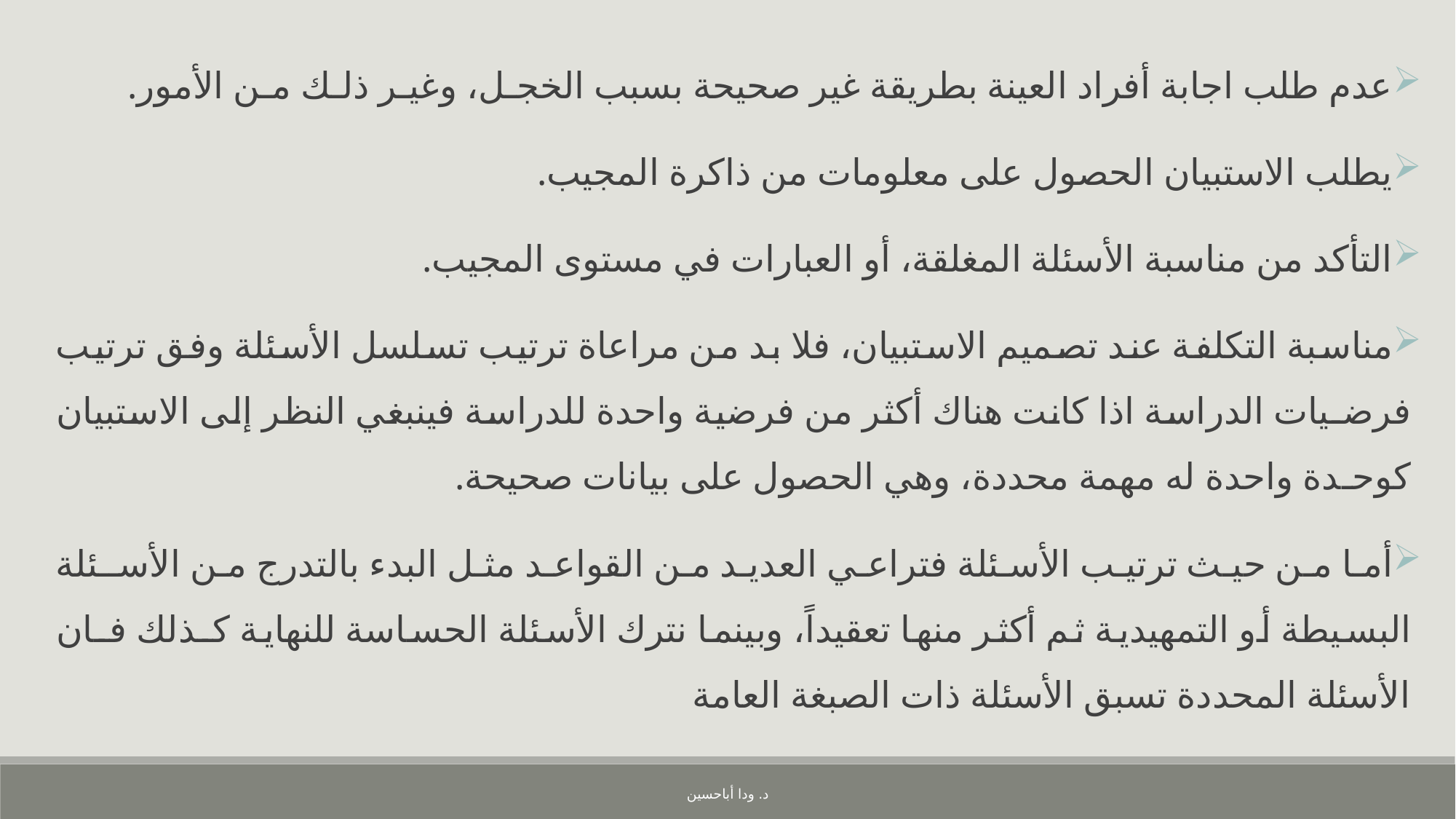

عدم طلب اجابة أفراد العينة بطريقة غير صحيحة بسبب الخجـل، وغيـر ذلـك مـن الأمور.
يطلب الاستبيان الحصول على معلومات من ذاكرة المجيب.
التأكد من مناسبة الأسئلة المغلقة، أو العبارات في مستوى المجيب.
مناسبة التكلفة عند تصميم الاستبيان، فلا بد من مراعاة ترتيب تسلسل الأسئلة وفق ترتيب فرضـيات الدراسة اذا كانت هناك أكثر من فرضية واحدة للدراسة فينبغي النظر إلى الاستبيان كوحـدة واحدة له مهمة محددة، وهي الحصول على بيانات صحيحة.
أما من حيث ترتيب الأسئلة فتراعي العديد من القواعد مثل البدء بالتدرج من الأسـئلة البسيطة أو التمهيدية ثم أكثر منها تعقيداً، وبينما نترك الأسئلة الحساسة للنهاية كـذلك فـان الأسئلة المحددة تسبق الأسئلة ذات الصبغة العامة
د. ودا أباحسين